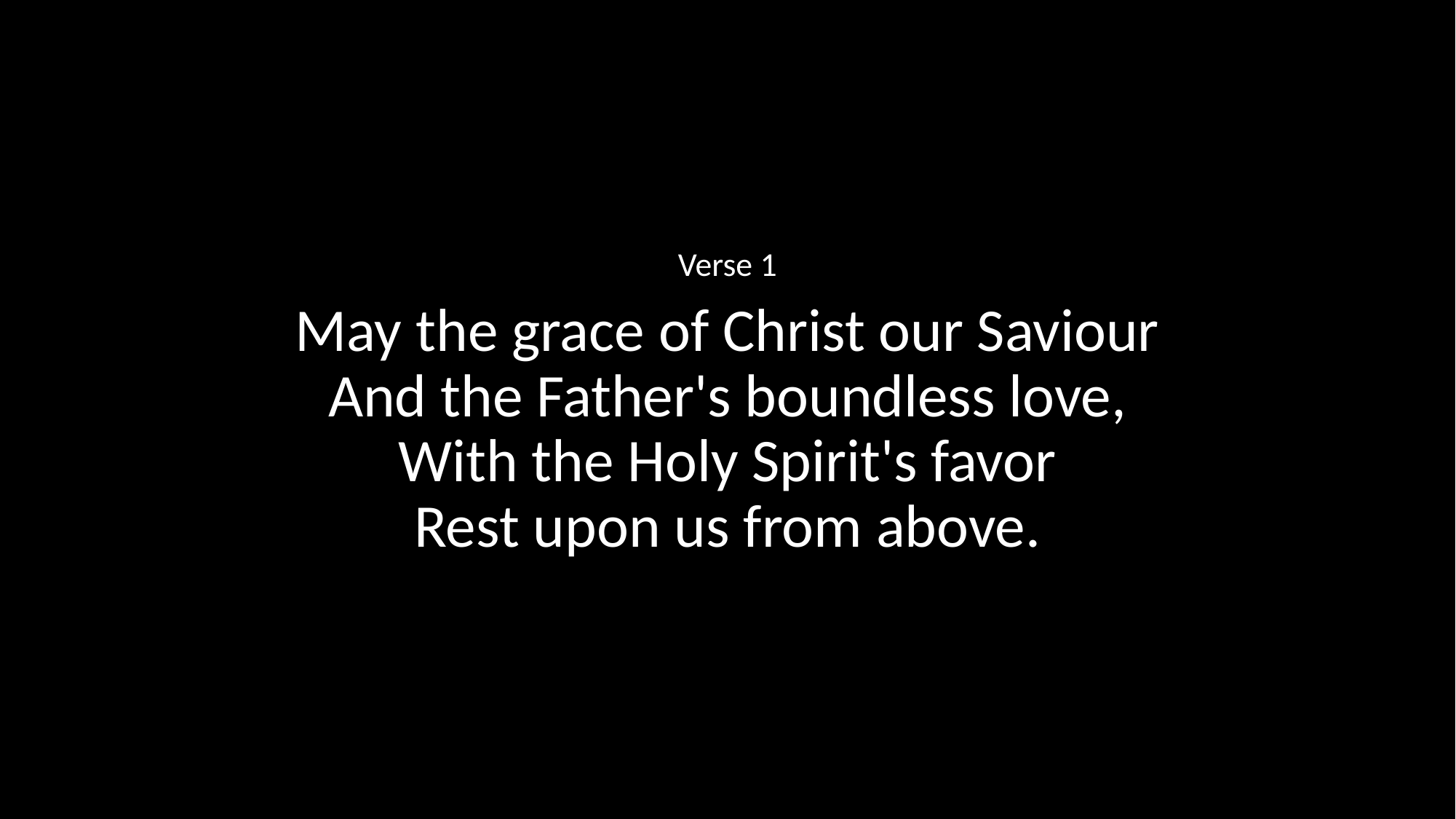

Verse 1
May the grace of Christ our Saviour
And the Father's boundless love,
With the Holy Spirit's favor
Rest upon us from above.